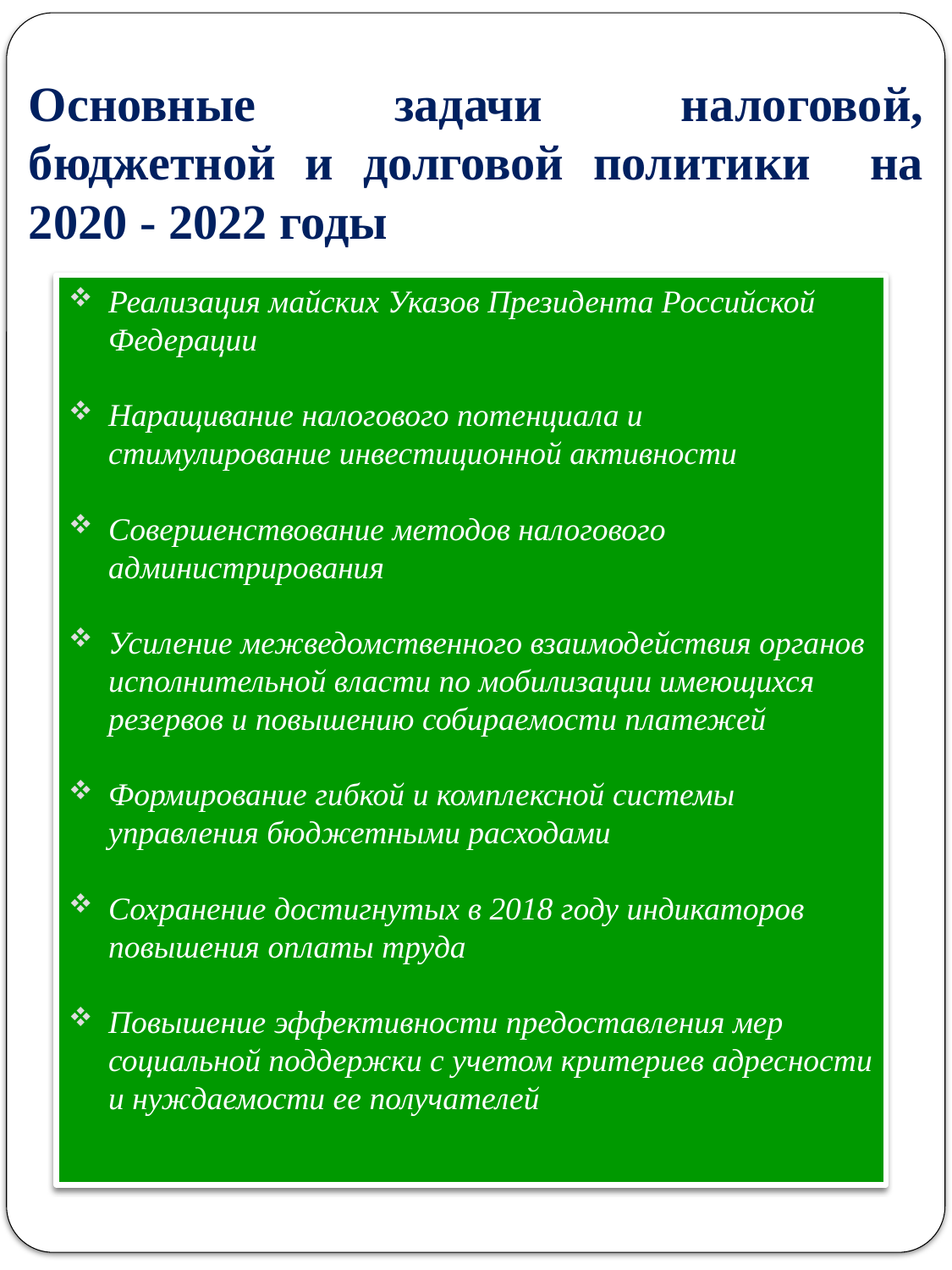

# Основные задачи налоговой, бюджетной и долговой политики  на 2020 - 2022 годы
Реализация майских Указов Президента Российской Федерации

Наращивание налогового потенциала и стимулирование инвестиционной активности

Совершенствование методов налогового администрирования

Усиление межведомственного взаимодействия органов исполнительной власти по мобилизации имеющихся резервов и повышению собираемости платежей

Формирование гибкой и комплексной системы управления бюджетными расходами

Сохранение достигнутых в 2018 году индикаторов повышения оплаты труда

Повышение эффективности предоставления мер социальной поддержки с учетом критериев адресности и нуждаемости ее получателей